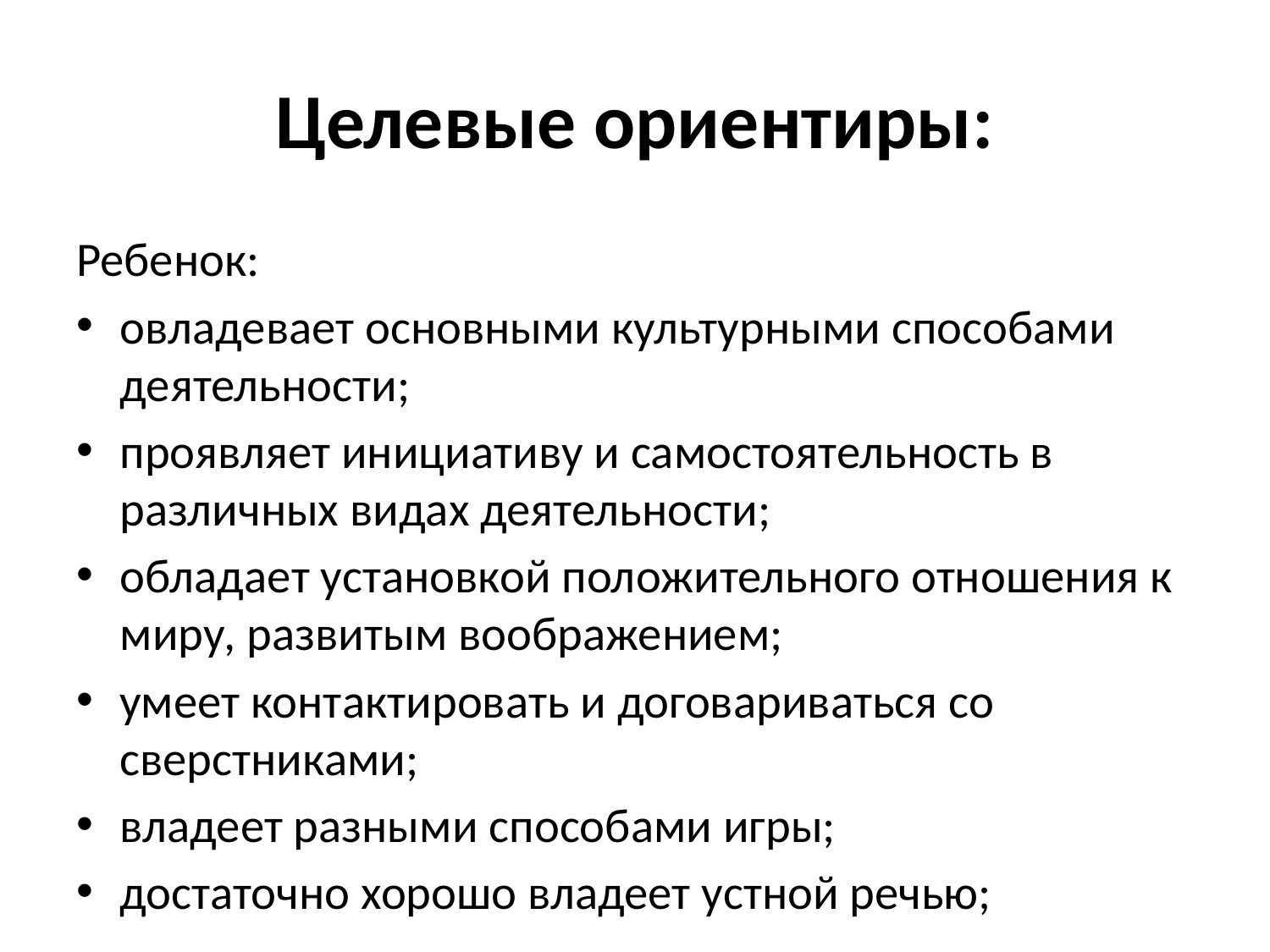

# Целевые ориентиры:
Ребенок:
овладевает основными культурными способами деятельности;
проявляет инициативу и самостоятельность в различных видах деятельности;
обладает установкой положительного отношения к миру, развитым воображением;
умеет контактировать и договариваться со сверстниками;
владеет разными способами игры;
достаточно хорошо владеет устной речью;